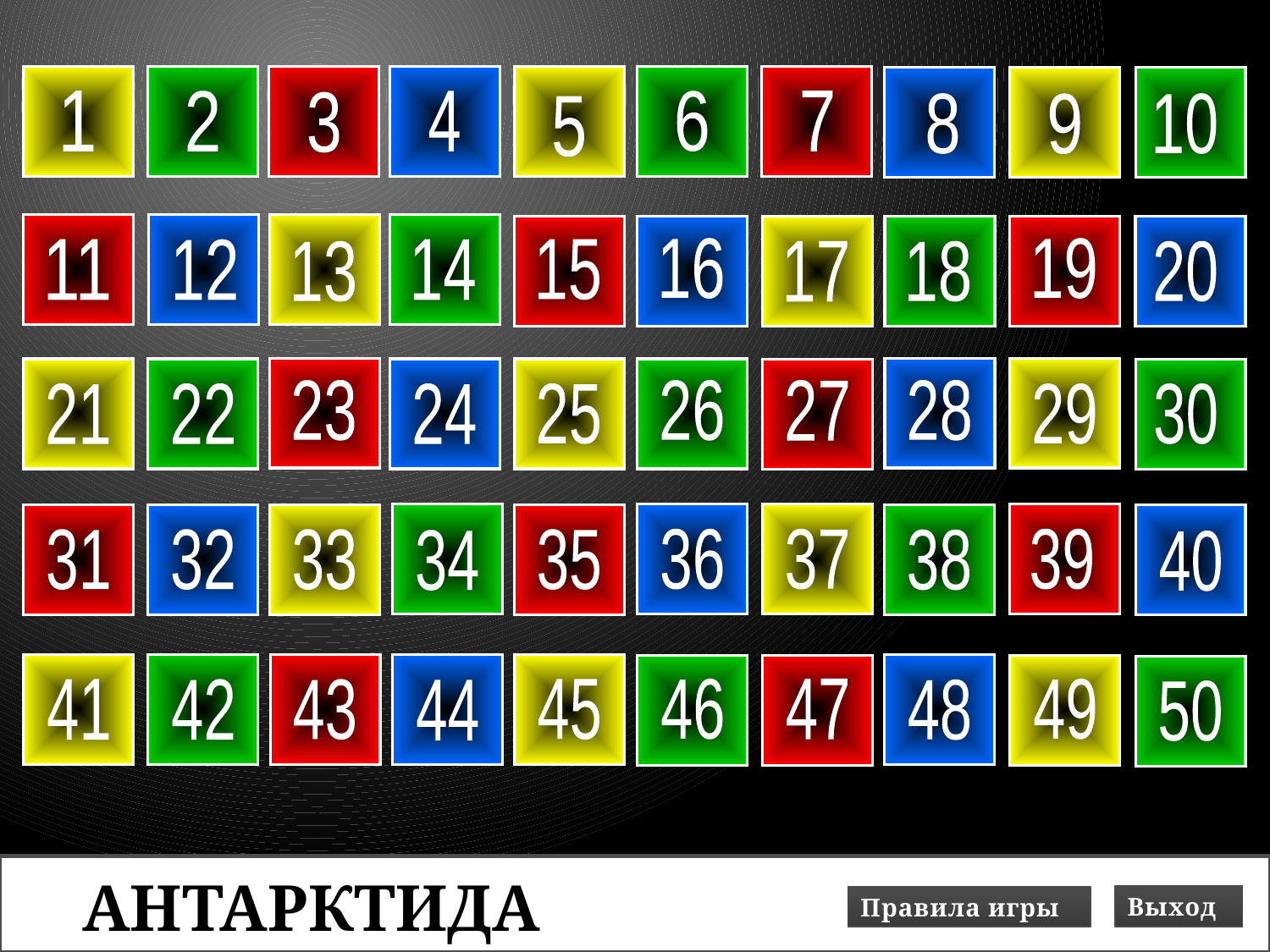

6
7
2
1
4
3
10
8
9
5

19
16
15
14
12
11
20
13
17
18

28
26
23
27
21
22
24
25
29
30

39
37
36
35
33
32
31
38
34
40

49
47
46
45
43
42
41
48
44
50

АНТАРКТИДА
Выход
Правила игры